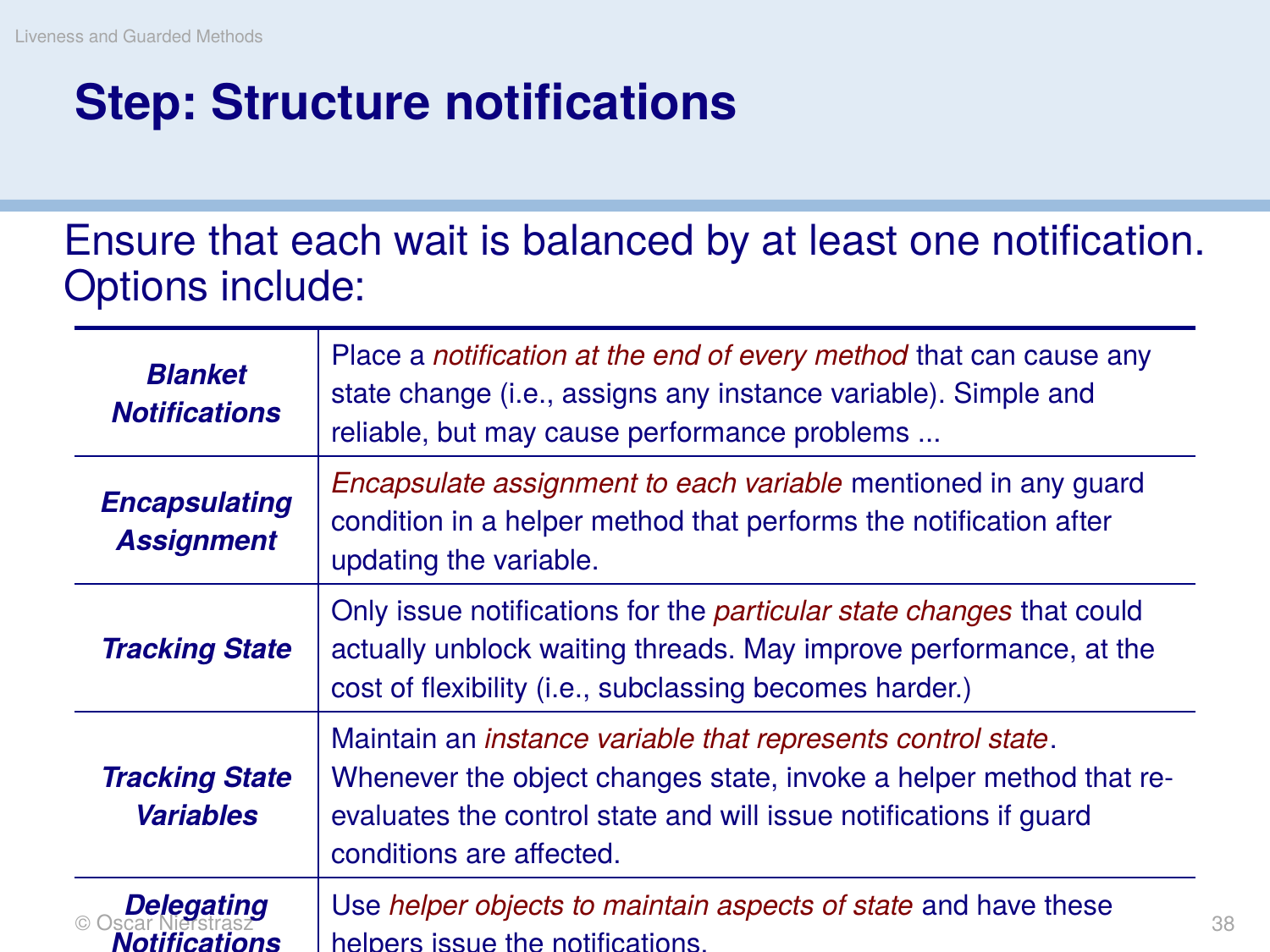

Liveness and Guarded Methods
# Step: Structure notifications
Ensure that each wait is balanced by at least one notification. Options include:
| Blanket Notifications | Place a notification at the end of every method that can cause any state change (i.e., assigns any instance variable). Simple and reliable, but may cause performance problems ... |
| --- | --- |
| Encapsulating Assignment | Encapsulate assignment to each variable mentioned in any guard condition in a helper method that performs the notification after updating the variable. |
| Tracking State | Only issue notifications for the particular state changes that could actually unblock waiting threads. May improve performance, at the cost of flexibility (i.e., subclassing becomes harder.) |
| Tracking State Variables | Maintain an instance variable that represents control state. Whenever the object changes state, invoke a helper method that re-evaluates the control state and will issue notifications if guard conditions are affected. |
| Delegating Notifications | Use helper objects to maintain aspects of state and have these helpers issue the notifications. |
© Oscar Nierstrasz
38